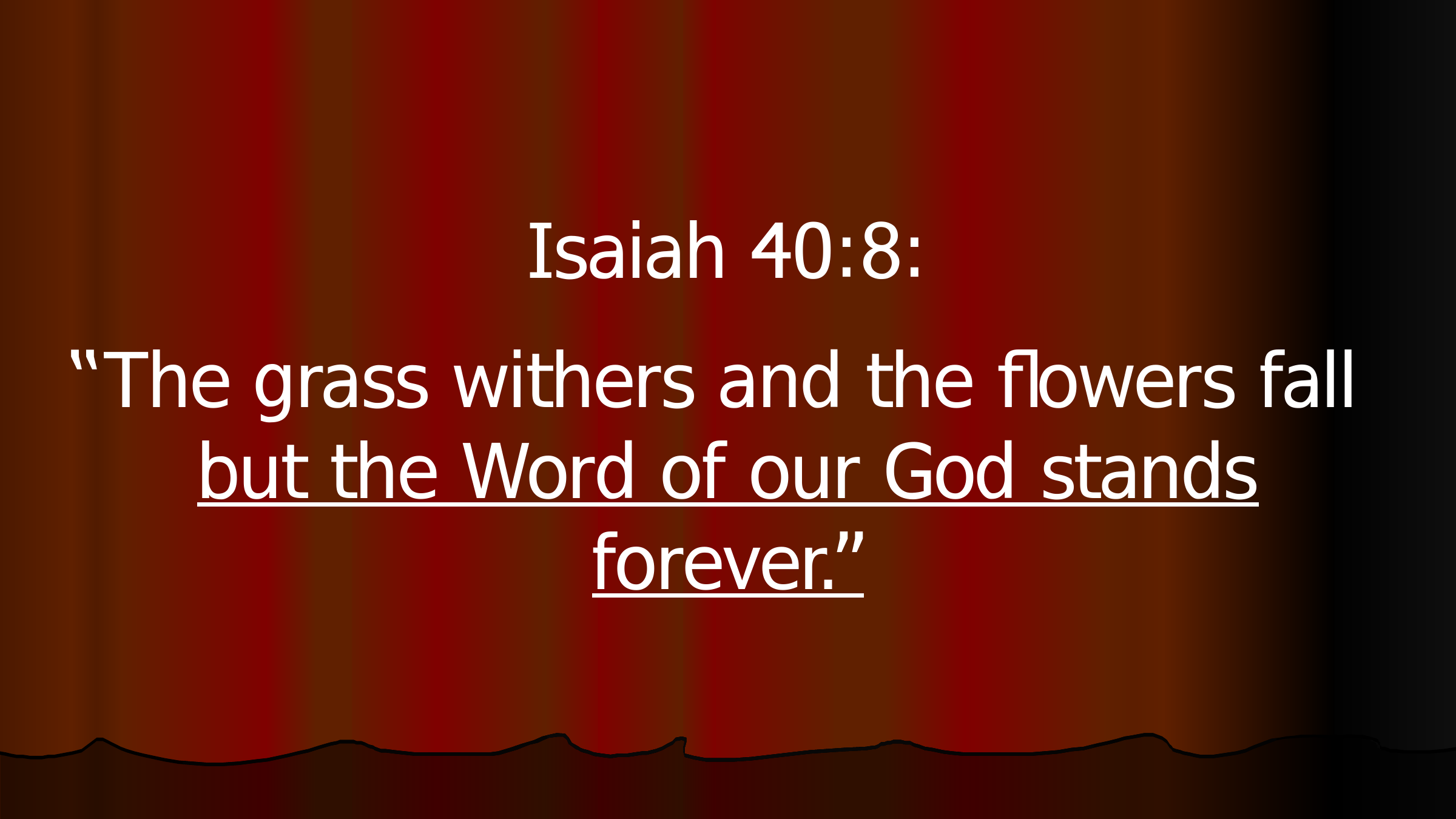

Isaiah 40:8:
“The grass withers and the flowers fall
but the Word of our God stands forever.”